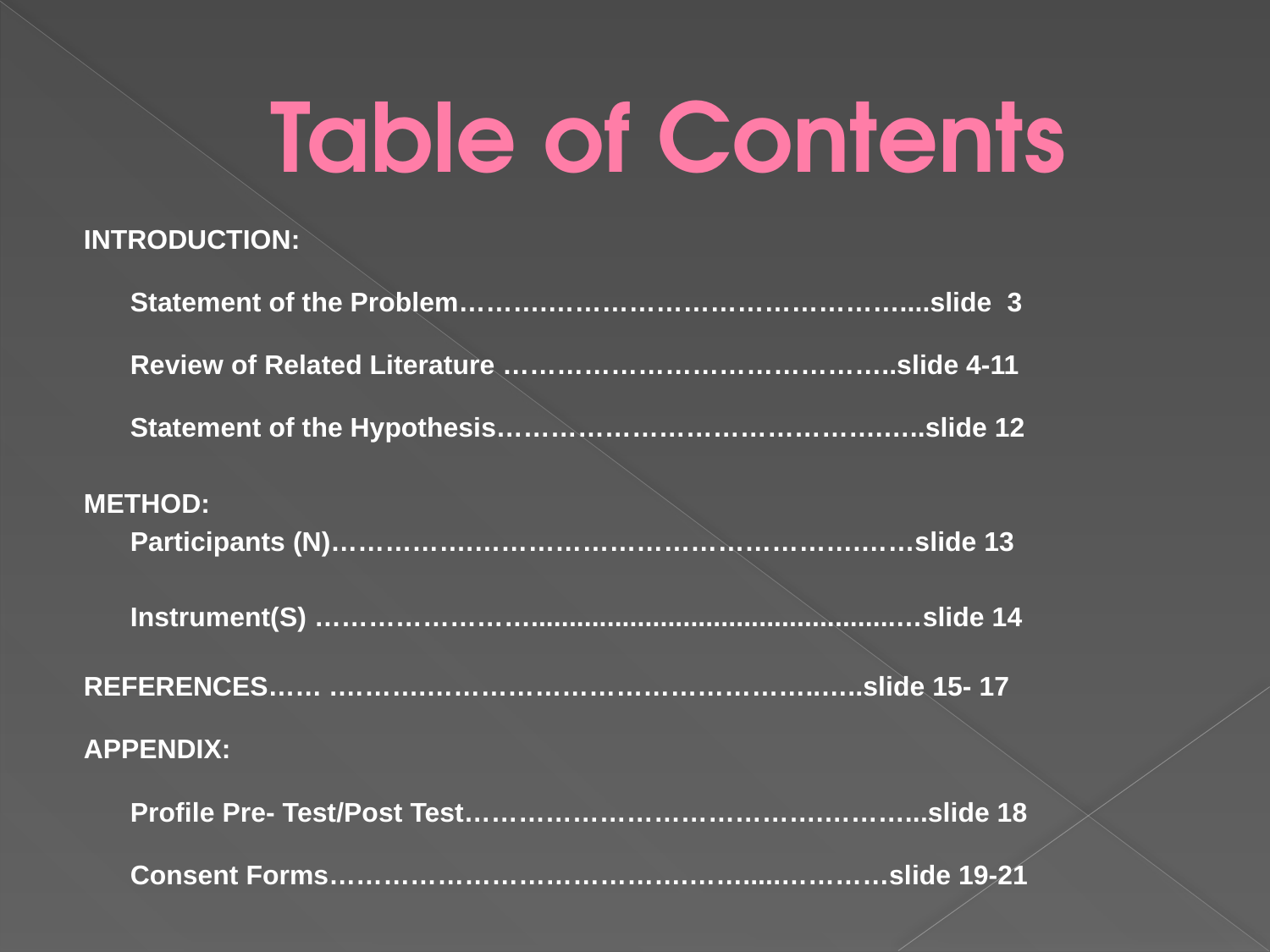

# Table of Contents
INTRODUCTION:

	Statement of the Problem……….…………………………………....slide  3

	Review of Related Literature ……………………………………..slide 4-11

	Statement of the Hypothesis…………………………………….…..slide 12

METHOD:
	Participants (N)…………….…………………………………….……slide 13

	Instrument(S) ……………………................................................…slide 14

REFERENCES…… .……….……………………………………..…..slide 15- 17

APPENDIX:

	Profile Pre- Test/Post Test………………………………….………...slide 18

	Consent Forms………………………………….…….....…………slide 19-21